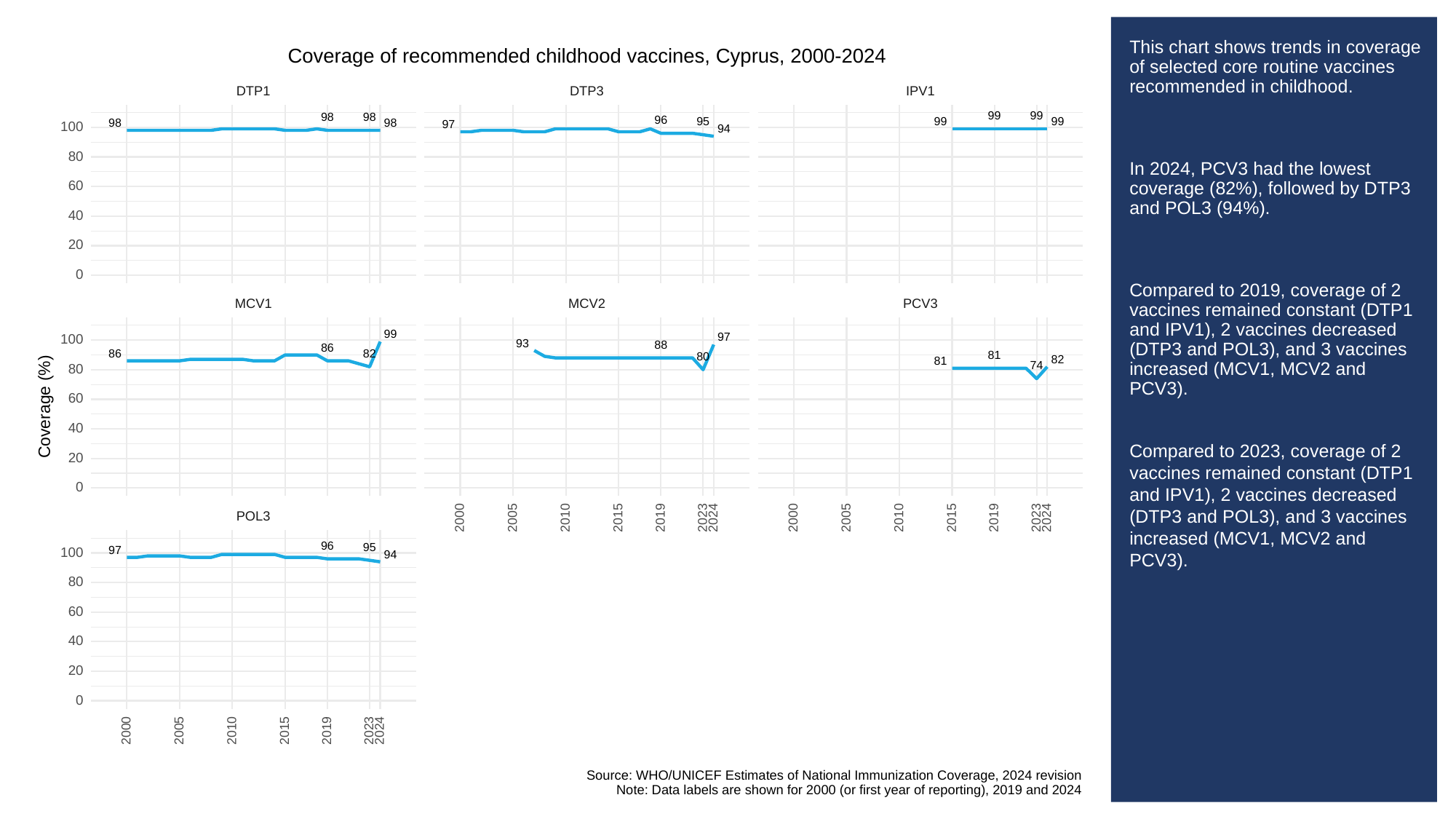

# This chart shows trends in coverage of selected core routine vaccines recommended in childhood.

In 2024, PCV3 had the lowest coverage (82%), followed by DTP3 and POL3 (94%).

Compared to 2019, coverage of 2 vaccines remained constant (DTP1 and IPV1), 2 vaccines decreased (DTP3 and POL3), and 3 vaccines increased (MCV1, MCV2 and PCV3).

Compared to 2023, coverage of 2 vaccines remained constant (DTP1 and IPV1), 2 vaccines decreased (DTP3 and POL3), and 3 vaccines increased (MCV1, MCV2 and PCV3).

Coverage of recommended childhood vaccines, Cyprus, 2000-2024
DTP3
DTP1
IPV1

99
99

98
98
96
99
99
95
98
98
97
100
94

80

60

40

20

0

PCV3
MCV1
MCV2

99
97
100
93

88

86

86
82
81
80

82
81
74
80

60
Coverage (%)

40

20

0

POL3
2023
2023
2000
2005
2010
2015
2019
2024
2000
2005
2010
2015
2019
2024

96
95
97
100
94

80

60

40

20

0

2023
2000
2005
2010
2015
2019
2024
Source: WHO/UNICEF Estimates of National Immunization Coverage, 2024 revision
Note: Data labels are shown for 2000 (or first year of reporting), 2019 and 2024